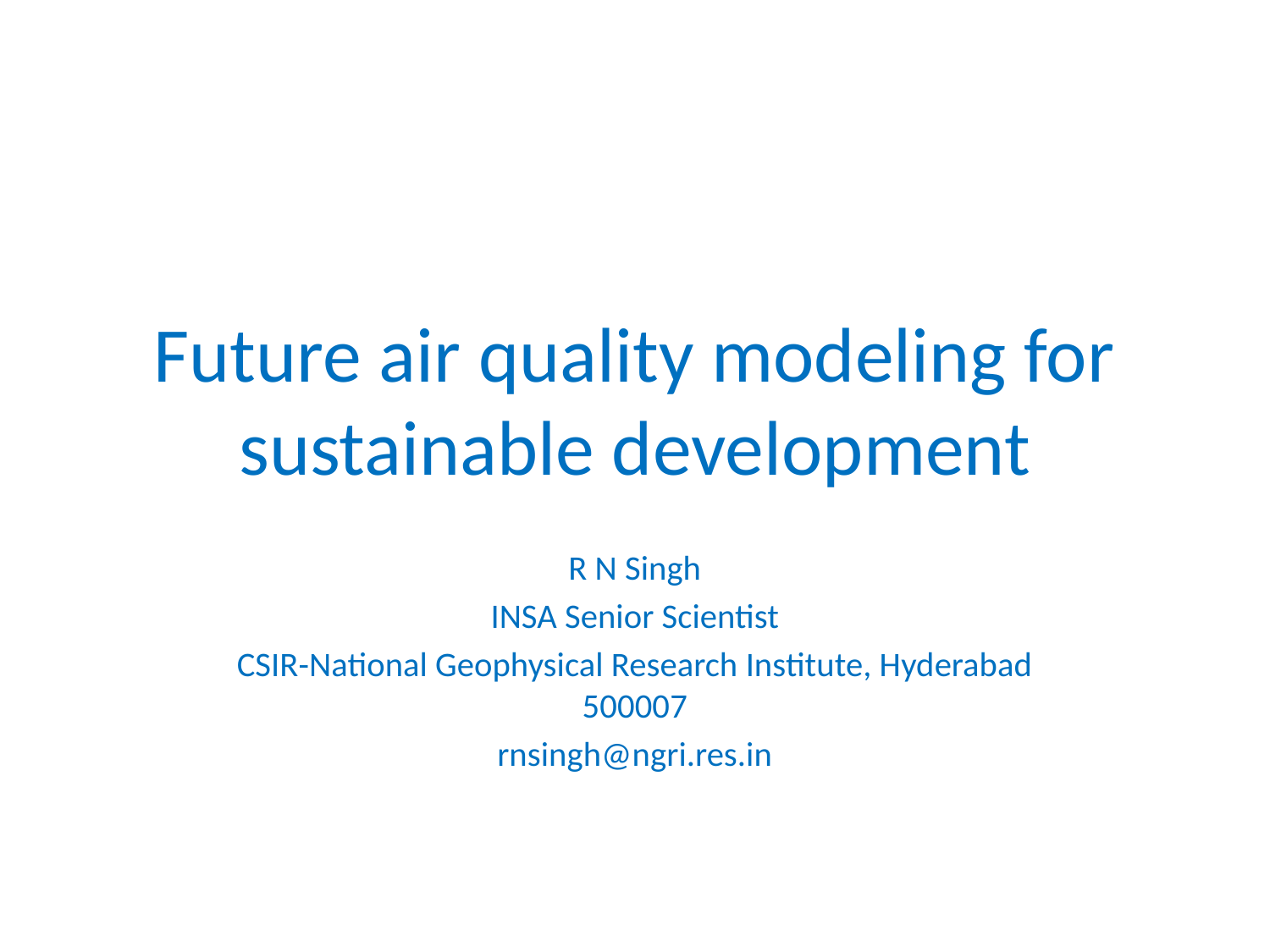

# Future air quality modeling for sustainable development
R N Singh
INSA Senior Scientist
CSIR-National Geophysical Research Institute, Hyderabad 500007
rnsingh@ngri.res.in